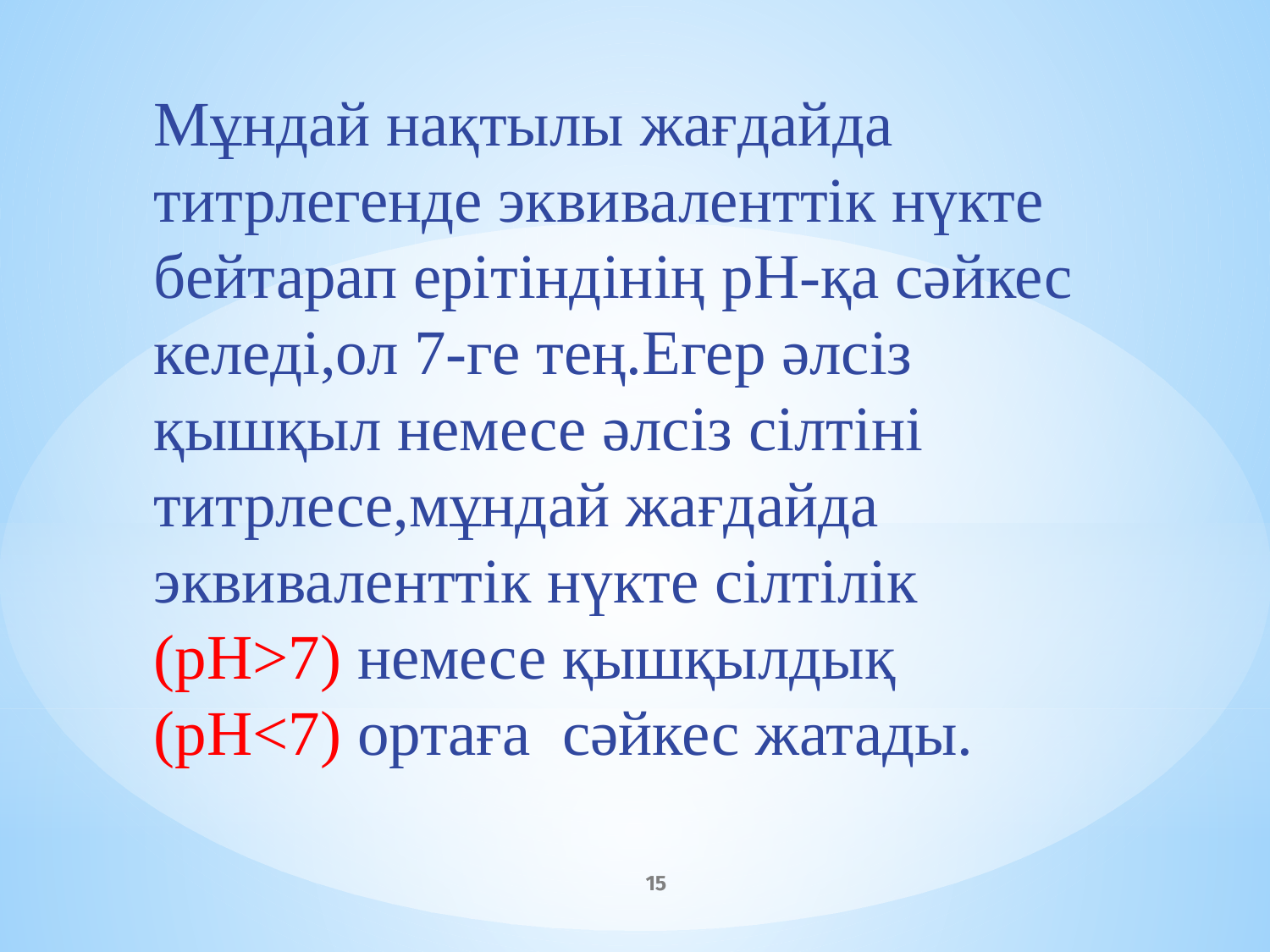

Мұндай нақтылы жағдайда титрлегенде эквиваленттік нүкте бейтарап ерітіндінің pH-қа сәйкес келеді,ол 7-ге тең.Егер әлсіз қышқыл немесе әлсіз сілтіні титрлесе,мұндай жағдайда эквиваленттік нүкте сілтілік (pH>7) немесе қышқылдық (pH<7) ортаға  сәйкес жатады.
15